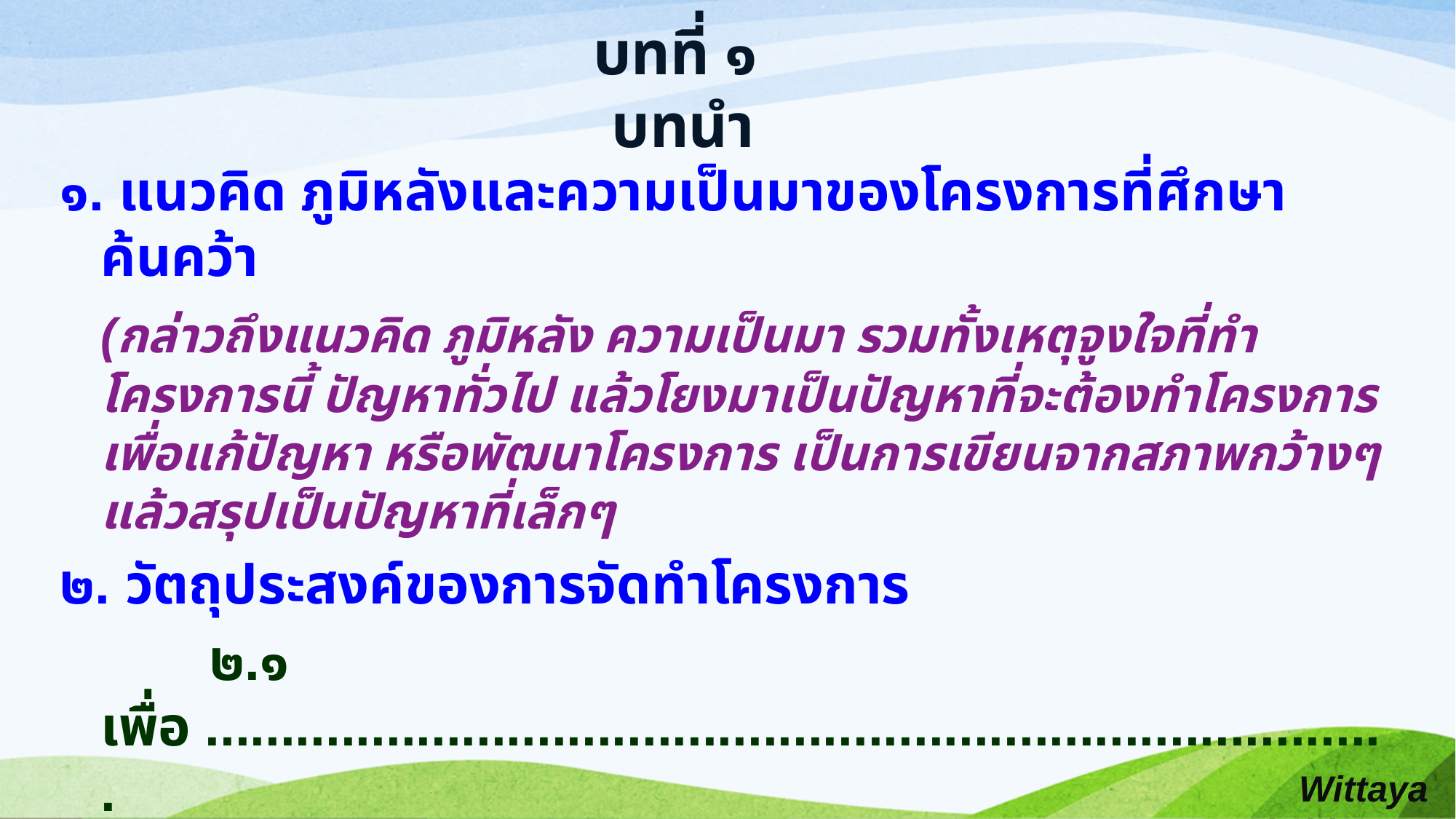

บทที่ ๑
บทนำ
๑. แนวคิด ภูมิหลังและความเป็นมาของโครงการที่ศึกษาค้นคว้า
	(กล่าวถึงแนวคิด ภูมิหลัง ความเป็นมา รวมทั้งเหตุจูงใจที่ทำโครงการนี้ ปัญหาทั่วไป แล้วโยงมาเป็นปัญหาที่จะต้องทำโครงการ เพื่อแก้ปัญหา หรือพัฒนาโครงการ เป็นการเขียนจากสภาพกว้างๆ แล้วสรุปเป็นปัญหาที่เล็กๆ
๒. วัตถุประสงค์ของการจัดทำโครงการ
		๒.๑ เพื่อ ...............................................................................
		๒.๒ เพื่อ .................................................................................
	(เป็นการเขียนเพื่อให้ผู้อ่านทราบว่าเราต้องการจะทำโครงการนี้เพื่อตอบคำถามใด วัตถุประสงค์การจัดทำโครงการจะต้องสอดรับกับปัญหาการและหัวเรื่อง)
Wittaya Jaiwithee ...